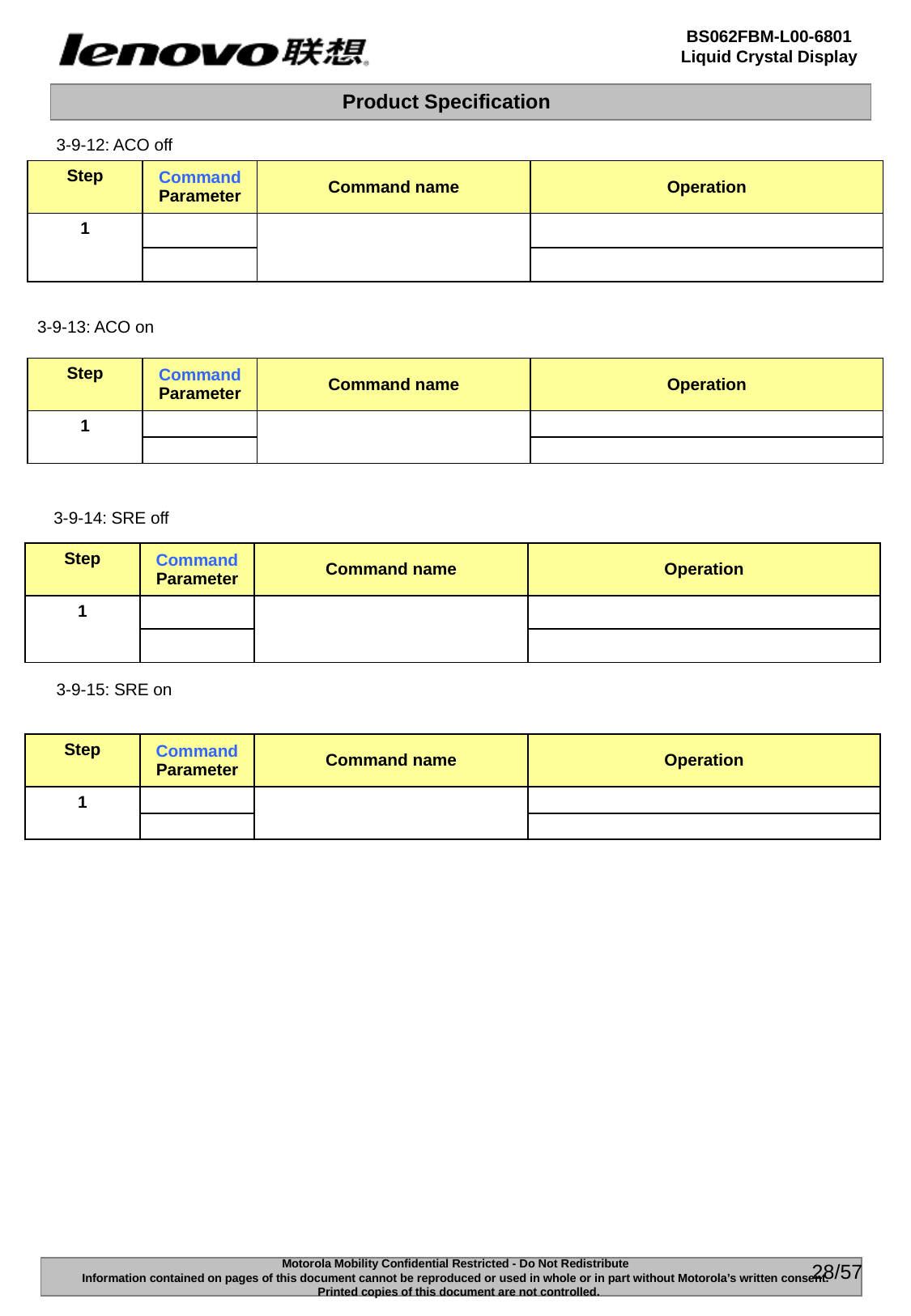

3-9-12: ACO off
| Step | Command Parameter | Command name | Operation |
| --- | --- | --- | --- |
| 1 |  |  |  |
|  |  |  |  |
3-9-13: ACO on
| Step | Command Parameter | Command name | Operation |
| --- | --- | --- | --- |
| 1 |  |  |  |
|  |  |  |  |
3-9-14: SRE off
| Step | Command Parameter | Command name | Operation |
| --- | --- | --- | --- |
| 1 |  |  |  |
|  |  |  |  |
3-9-15: SRE on
| Step | Command Parameter | Command name | Operation |
| --- | --- | --- | --- |
| 1 |  |  |  |
|  |  |  |  |
28/57